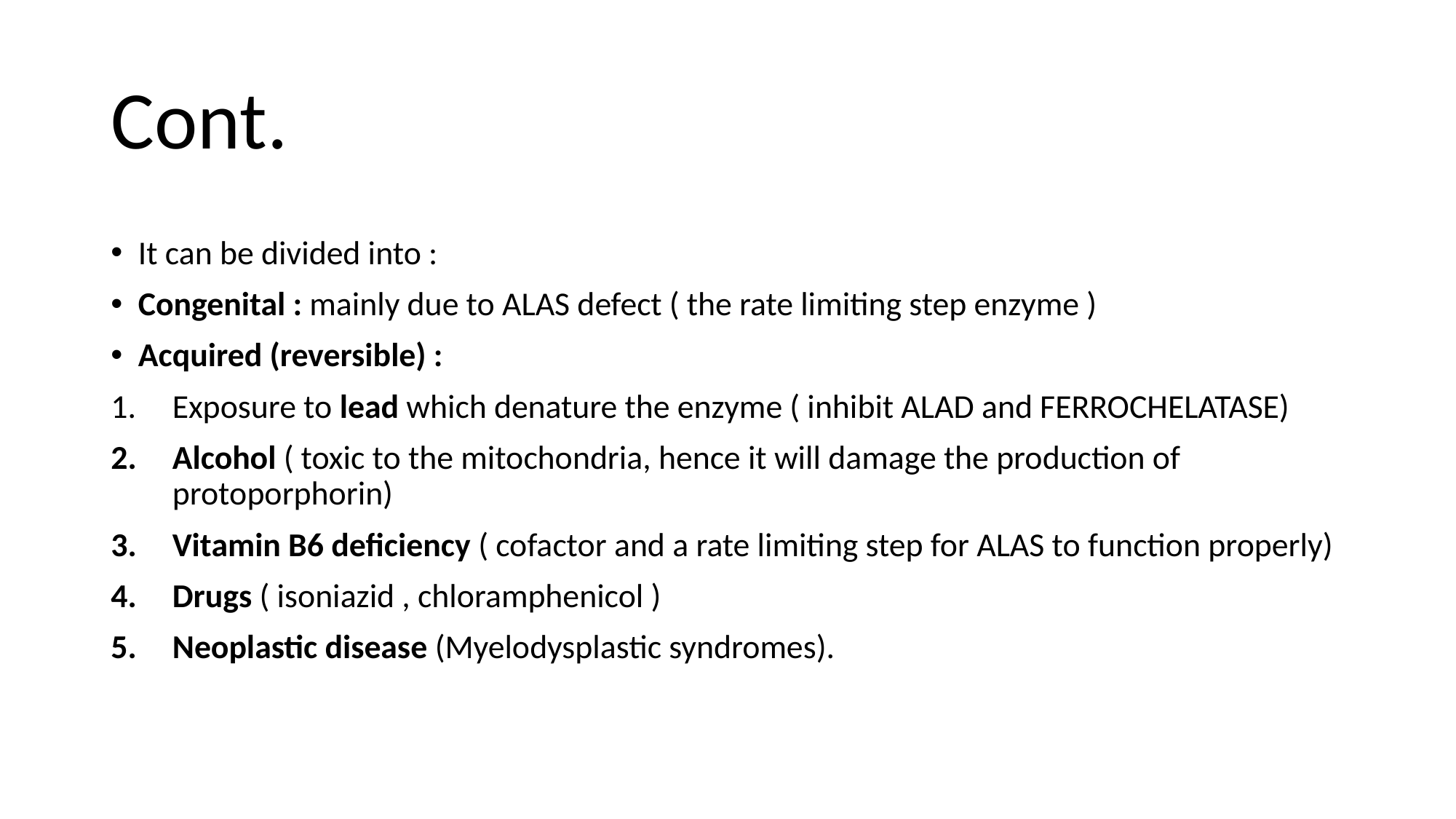

# Cont.
It can be divided into :
Congenital : mainly due to ALAS defect ( the rate limiting step enzyme )
Acquired (reversible) :
Exposure to lead which denature the enzyme ( inhibit ALAD and FERROCHELATASE)
Alcohol ( toxic to the mitochondria, hence it will damage the production of protoporphorin)
Vitamin B6 deficiency ( cofactor and a rate limiting step for ALAS to function properly)
Drugs ( isoniazid , chloramphenicol )
Neoplastic disease (Myelodysplastic syndromes).